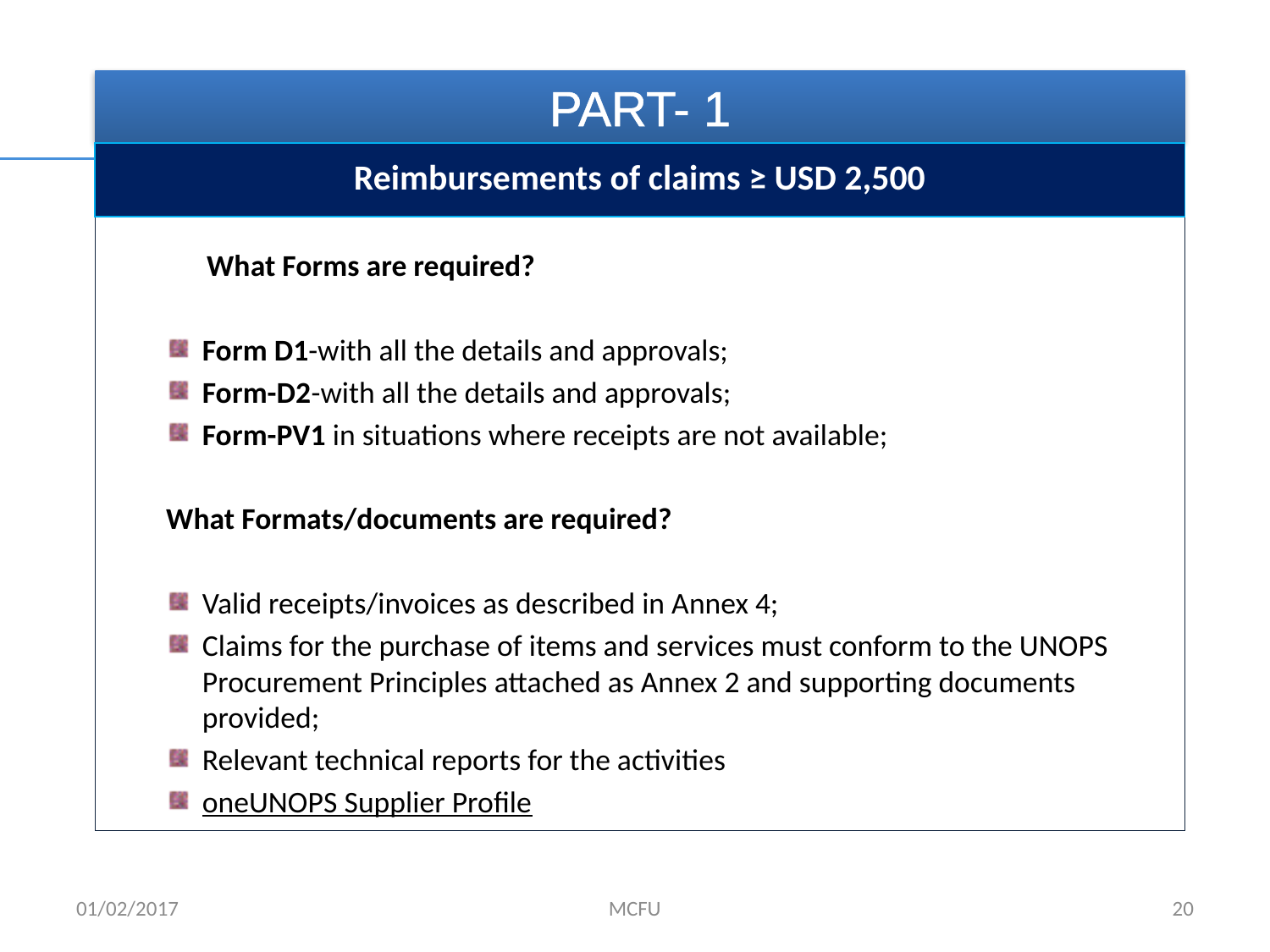

PART- 1
Reimbursements of claims ≥ USD 2,500

	What Forms are required?

Form D1-with all the details and approvals;
Form-D2-with all the details and approvals;
Form-PV1 in situations where receipts are not available;

	What Formats/documents are required?

Valid receipts/invoices as described in Annex 4;
Claims for the purchase of items and services must conform to the UNOPS Procurement Principles attached as Annex 2 and supporting documents provided;
Relevant technical reports for the activities
oneUNOPS Supplier Profile
01/02/2017
MCFU
20